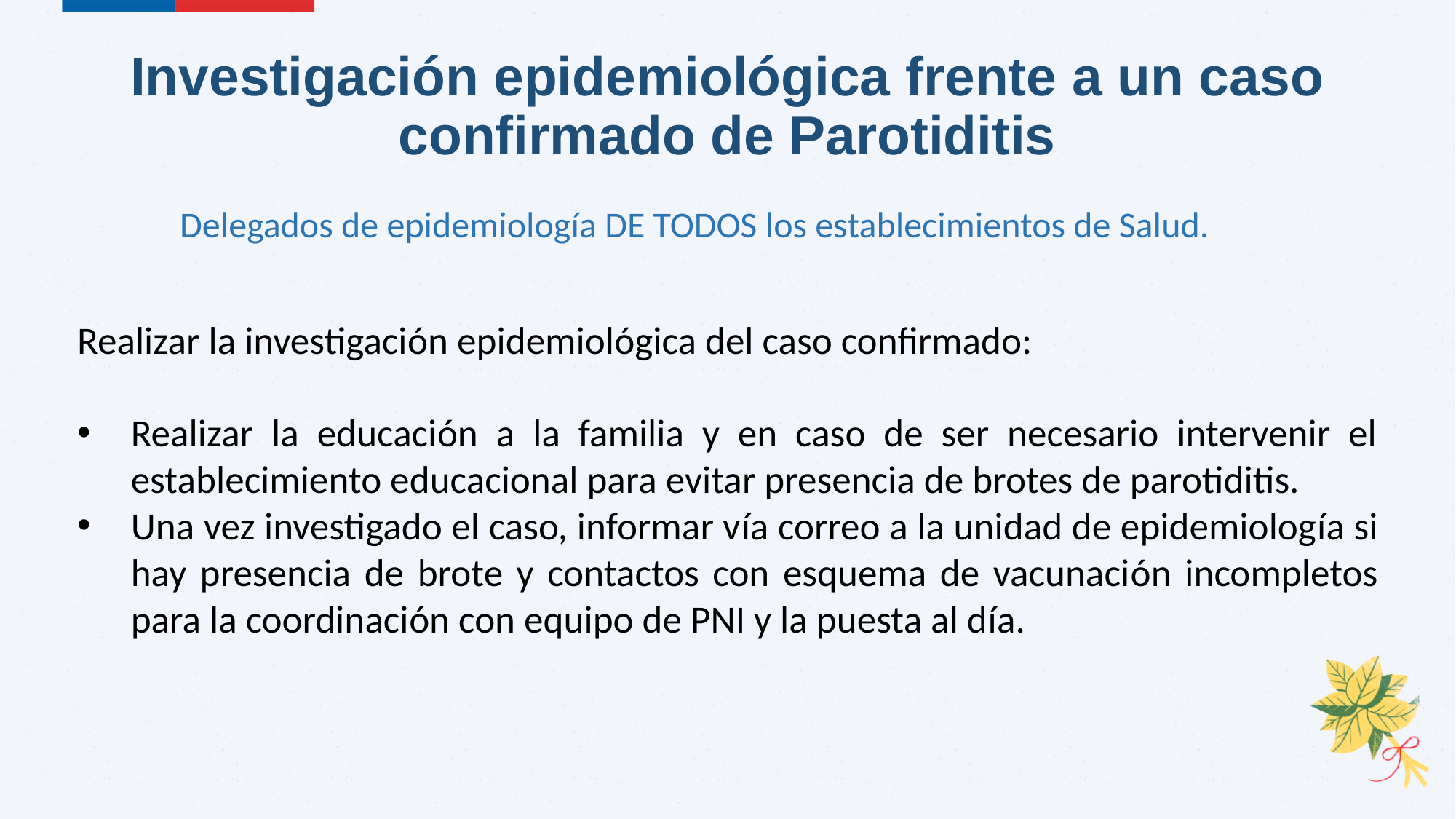

# Investigación epidemiológica frente a un caso confirmado de Parotiditis
Delegados de epidemiología DE TODOS los establecimientos de Salud.
Realizar la investigación epidemiológica del caso confirmado:

Realizar la educación a la familia y en caso de ser necesario intervenir el establecimiento educacional para evitar presencia de brotes de parotiditis.
Una vez investigado el caso, informar vía correo a la unidad de epidemiología si hay presencia de brote y contactos con esquema de vacunación incompletos para la coordinación con equipo de PNI y la puesta al día.